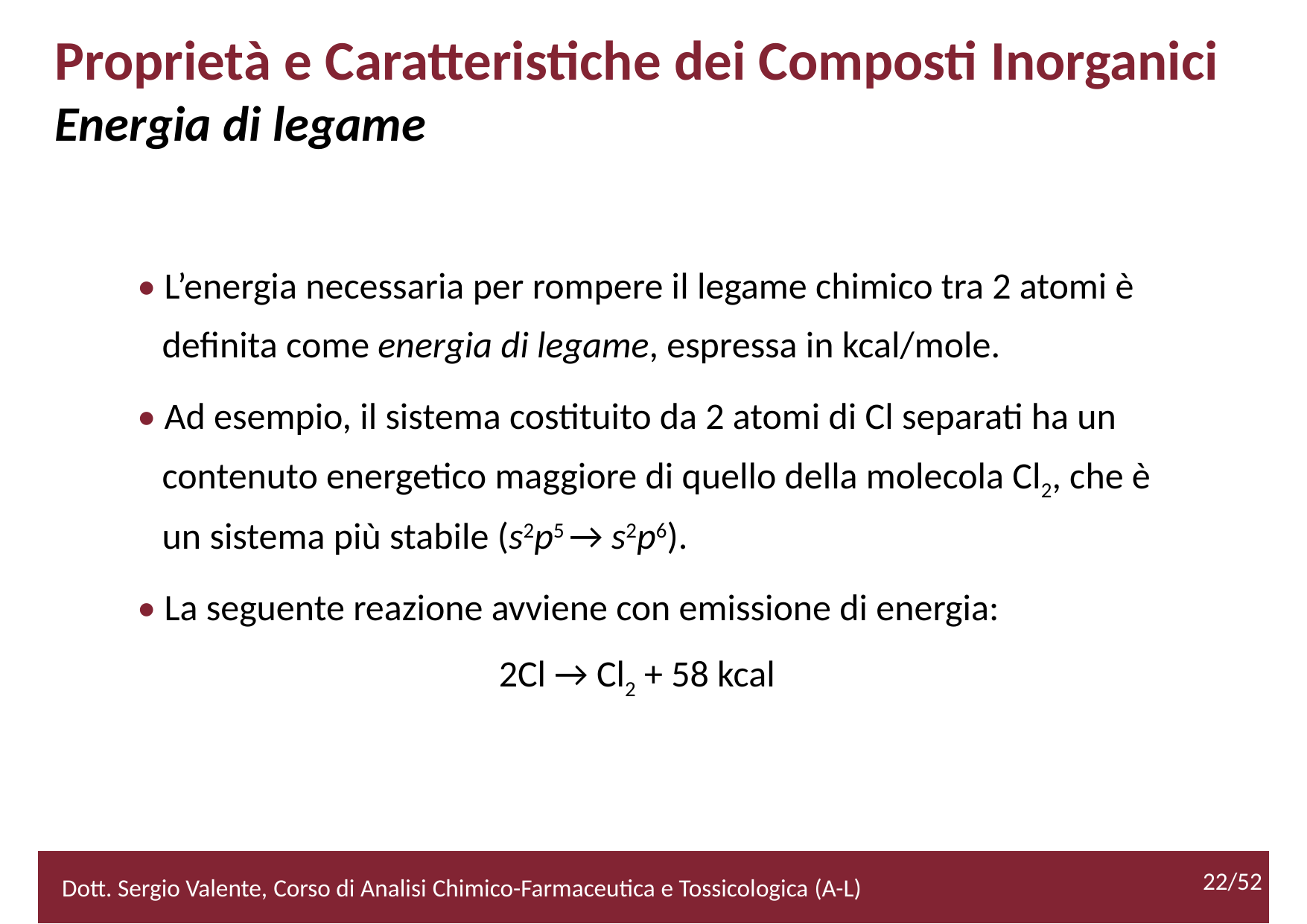

Proprietà e Caratteristiche dei Composti Inorganici
Energia di legame
• L’energia necessaria per rompere il legame chimico tra 2 atomi è

	definita come energia di legame, espressa in kcal/mole.

• Ad esempio, il sistema costituito da 2 atomi di Cl separati ha un

	contenuto energetico maggiore di quello della molecola Cl2, che è

	un sistema più stabile (s2p5 → s2p6).

• La seguente reazione avviene con emissione di energia:

		2Cl → Cl2 + 58 kcal

22/52
Dott. Sergio Valente, Corso di Analisi Chimico-Farmaceutica e Tossicologica (A-L)